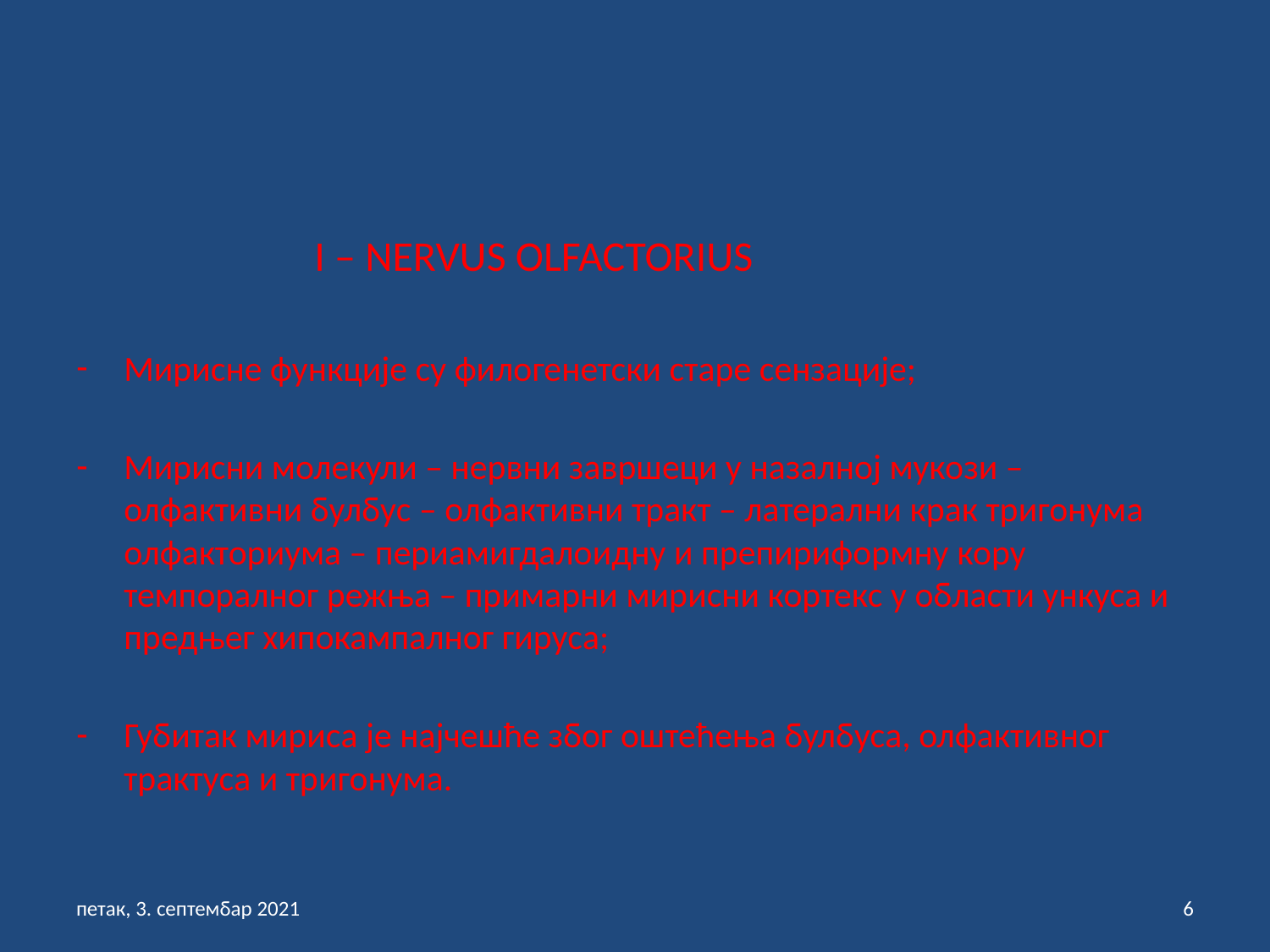

I – NERVUS OLFACTORIUS

Мирисне функције су филогенетски старе сензације;

Мирисни молекули – нервни завршеци у назалној мукози – олфактивни булбус – олфактивни тракт – латерални крак тригонума олфакториума – периамигдалоидну и препириформну кору темпоралног режња – примарни мирисни кортекс у области ункуса и предњег хипокампалног гируса;

Губитак мириса је најчешће због оштећења булбуса, олфактивног трактуса и тригонума.
петак, 3. септембар 2021
6